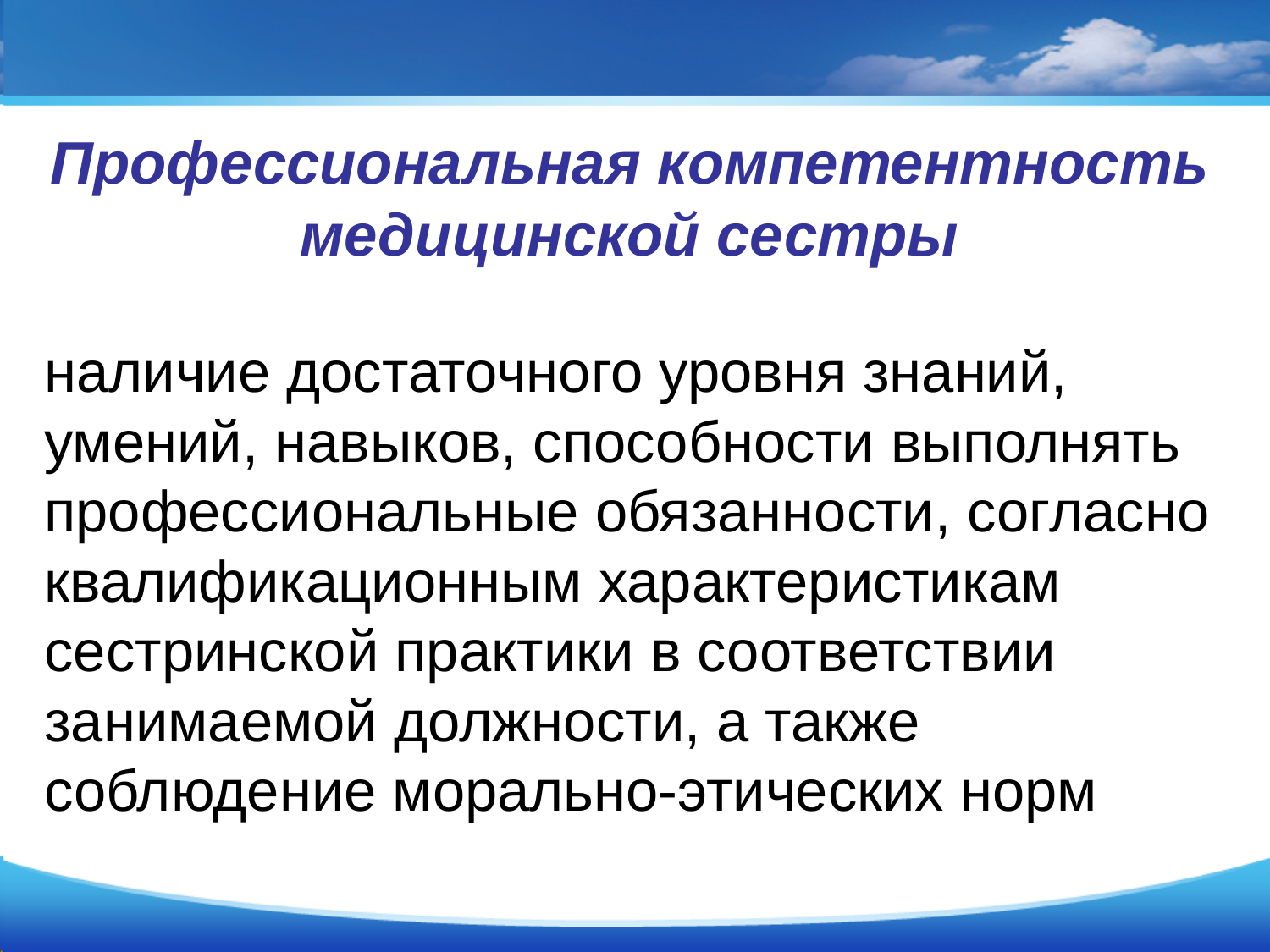

# Профессиональная компетентность медицинской сестры
наличие достаточного уровня знаний, умений, навыков, способности выполнять профессиональные обязанности, согласно квалификационным характеристикам сестринской практики в соответствии занимаемой должности, а также соблюдение морально-этических норм